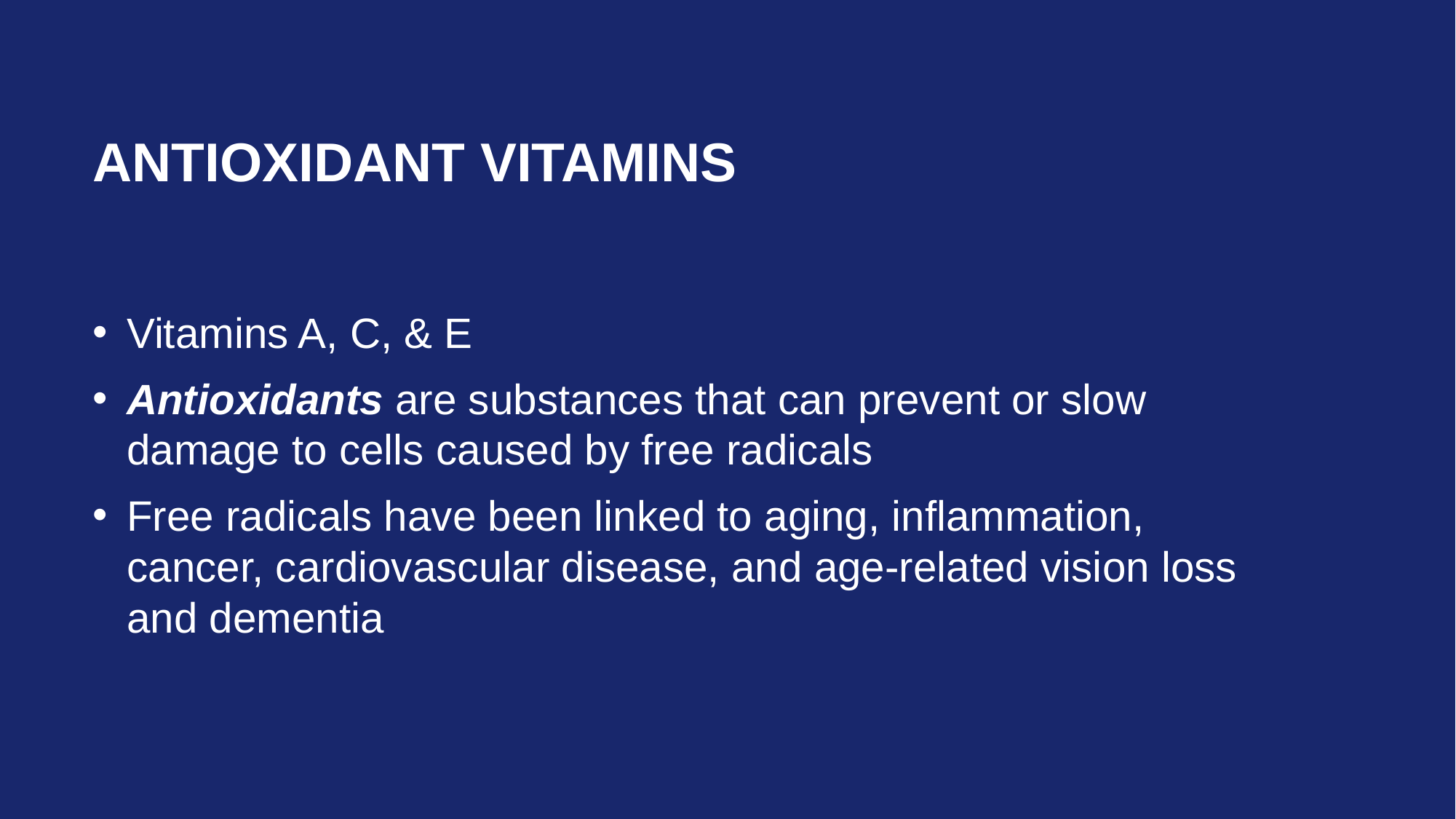

# Antioxidant Vitamins
Vitamins A, C, & E
Antioxidants are substances that can prevent or slow damage to cells caused by free radicals
Free radicals have been linked to aging, inflammation, cancer, cardiovascular disease, and age-related vision loss and dementia